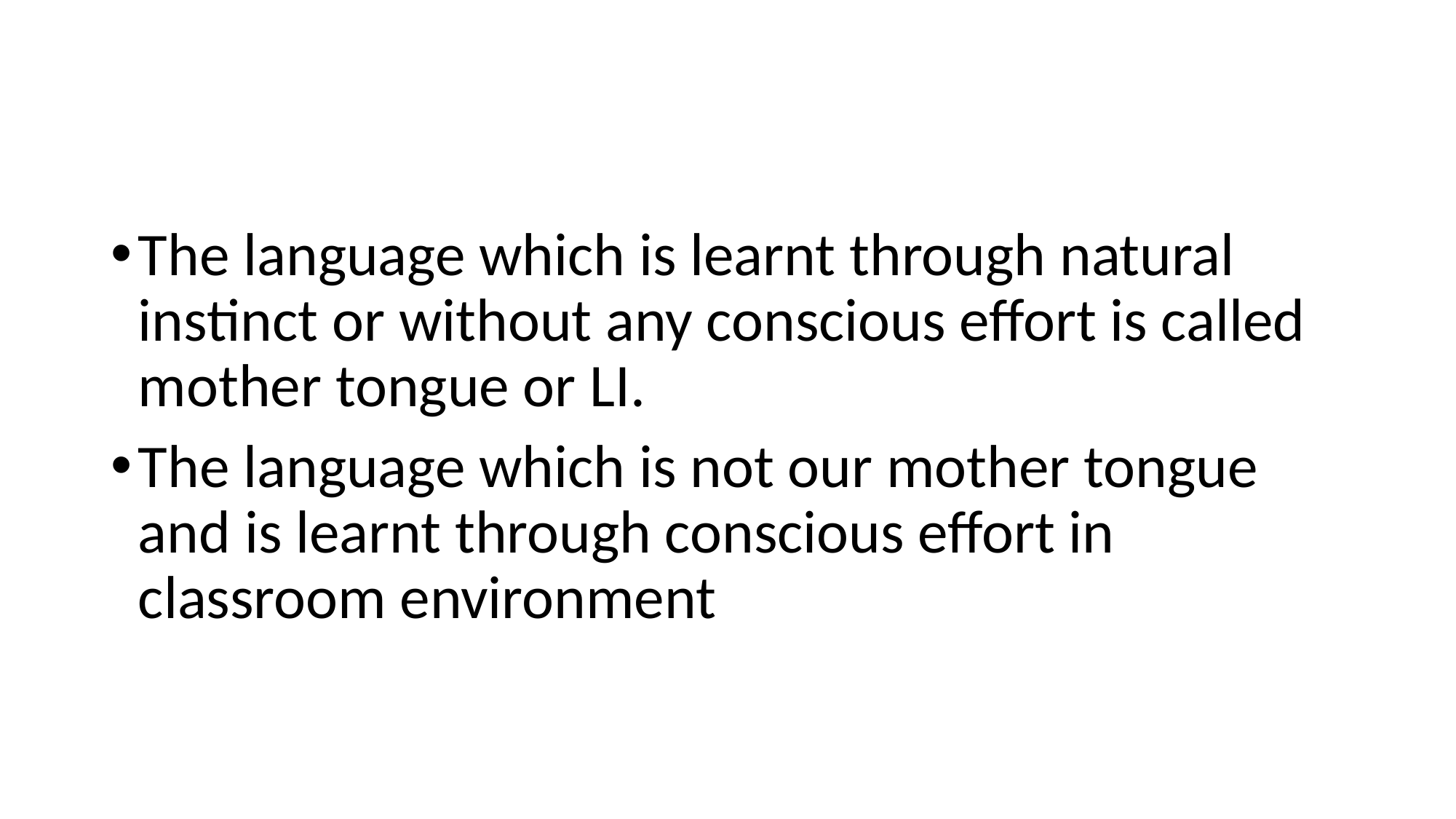

#
The language which is learnt through natural instinct or without any conscious effort is called mother tongue or LI.
The language which is not our mother tongue and is learnt through conscious effort in classroom environment